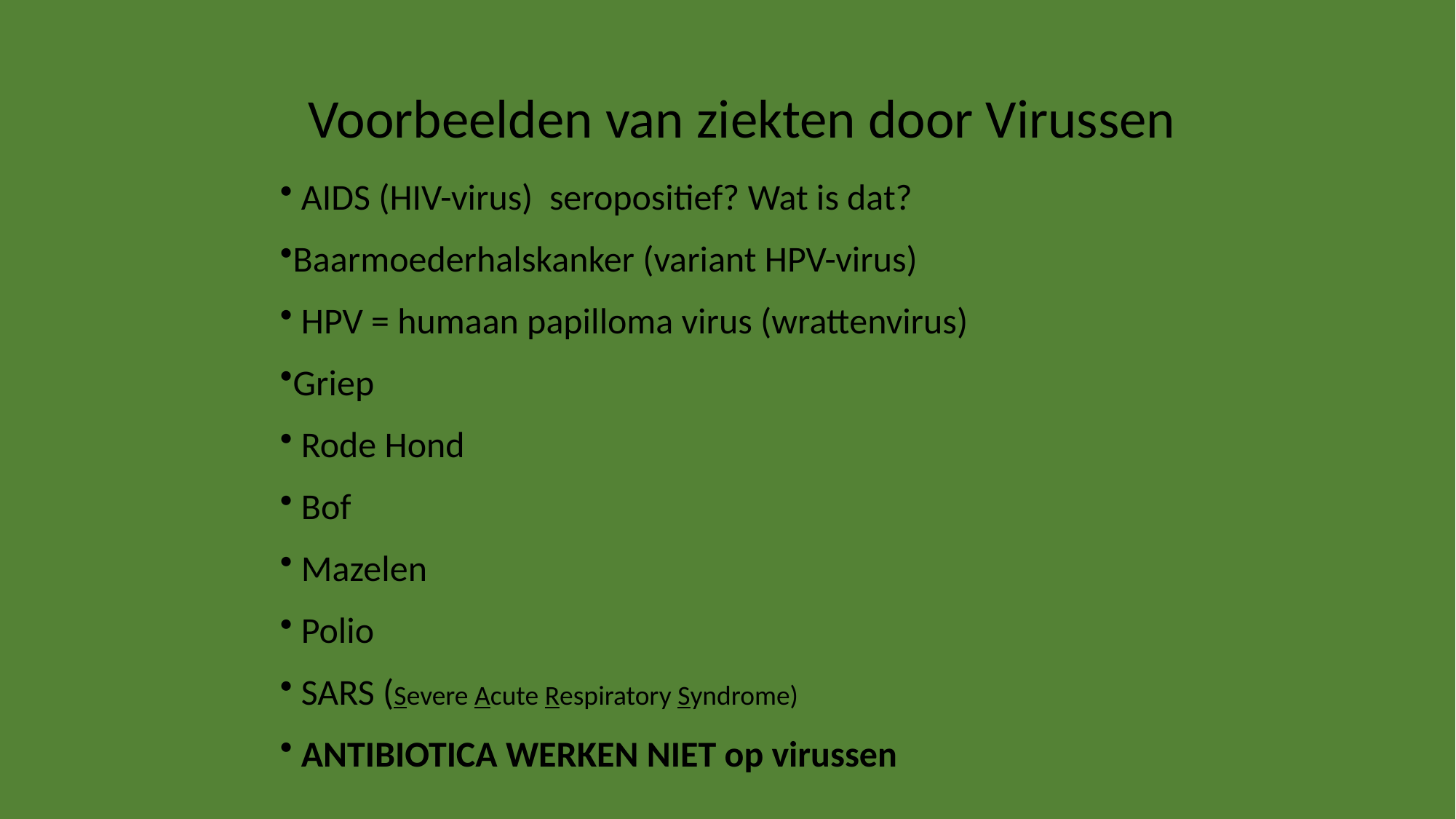

# Voorbeelden van ziekten door Virussen

 AIDS (HIV-virus)  seropositief? Wat is dat?
Baarmoederhalskanker (variant HPV-virus)
 HPV = humaan papilloma virus (wrattenvirus)
Griep
 Rode Hond
 Bof
 Mazelen
 Polio
 SARS (Severe Acute Respiratory Syndrome)
 ANTIBIOTICA WERKEN NIET op virussen